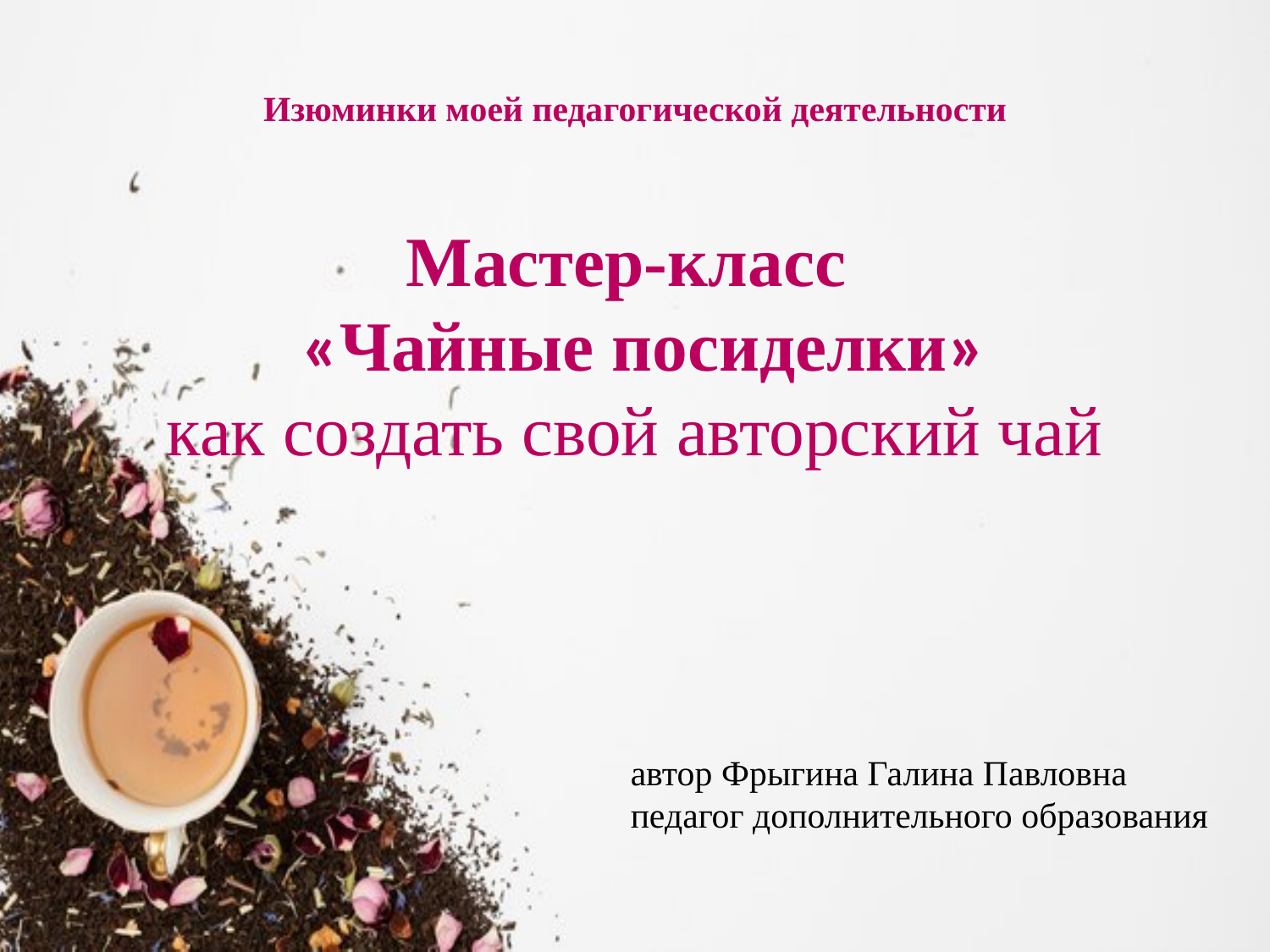

Изюминки моей педагогической деятельности
Мастер-класс
 «Чайные посиделки»
как создать свой авторский чай
автор Фрыгина Галина Павловна
педагог дополнительного образования